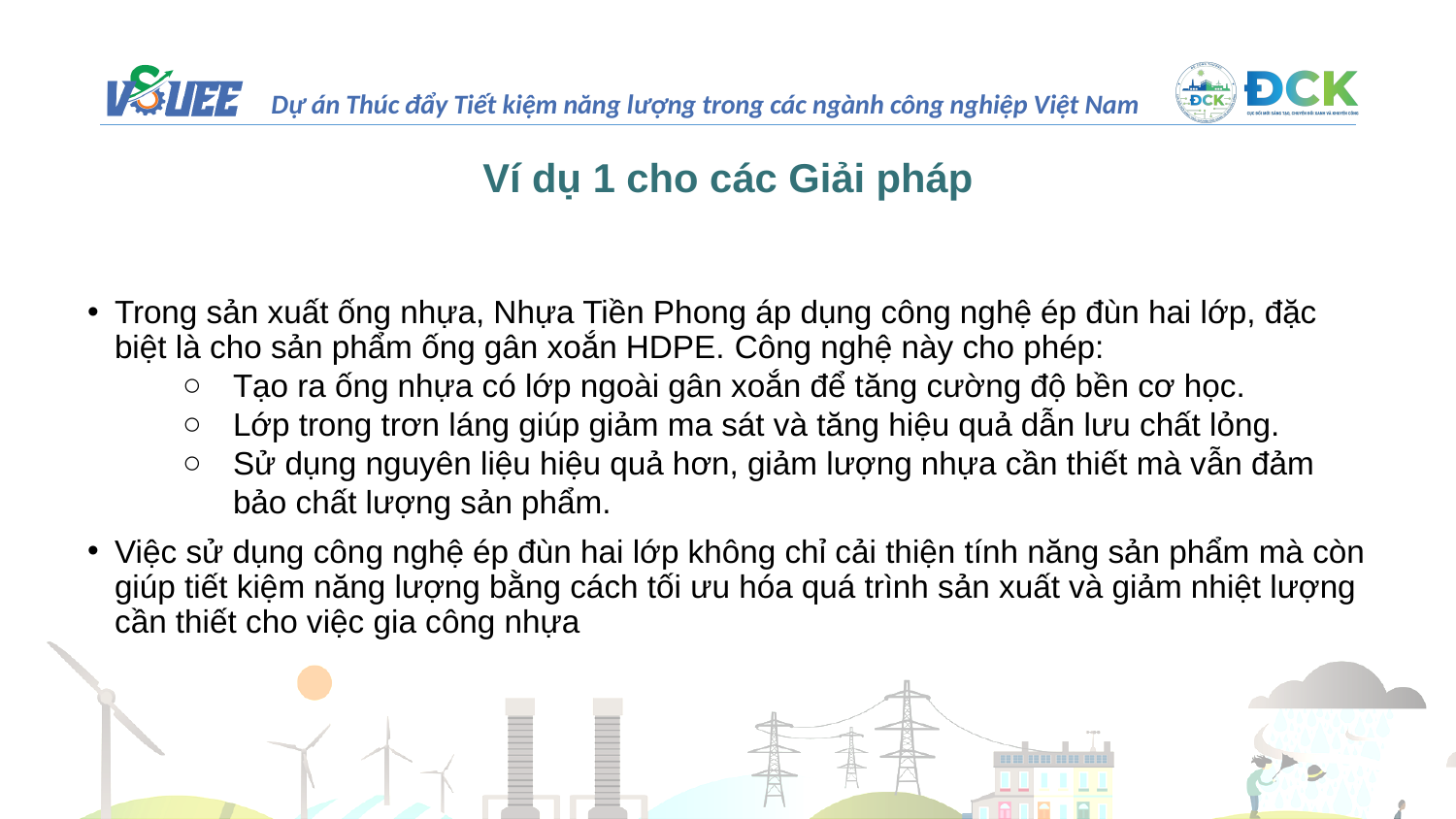

# Ví dụ 1 cho các Giải pháp
Trong sản xuất ống nhựa, Nhựa Tiền Phong áp dụng công nghệ ép đùn hai lớp, đặc biệt là cho sản phẩm ống gân xoắn HDPE. Công nghệ này cho phép:​
Tạo ra ống nhựa có lớp ngoài gân xoắn để tăng cường độ bền cơ học.
Lớp trong trơn láng giúp giảm ma sát và tăng hiệu quả dẫn lưu chất lỏng.
Sử dụng nguyên liệu hiệu quả hơn, giảm lượng nhựa cần thiết mà vẫn đảm bảo chất lượng sản phẩm.​
Việc sử dụng công nghệ ép đùn hai lớp không chỉ cải thiện tính năng sản phẩm mà còn giúp tiết kiệm năng lượng bằng cách tối ưu hóa quá trình sản xuất và giảm nhiệt lượng cần thiết cho việc gia công nhựa